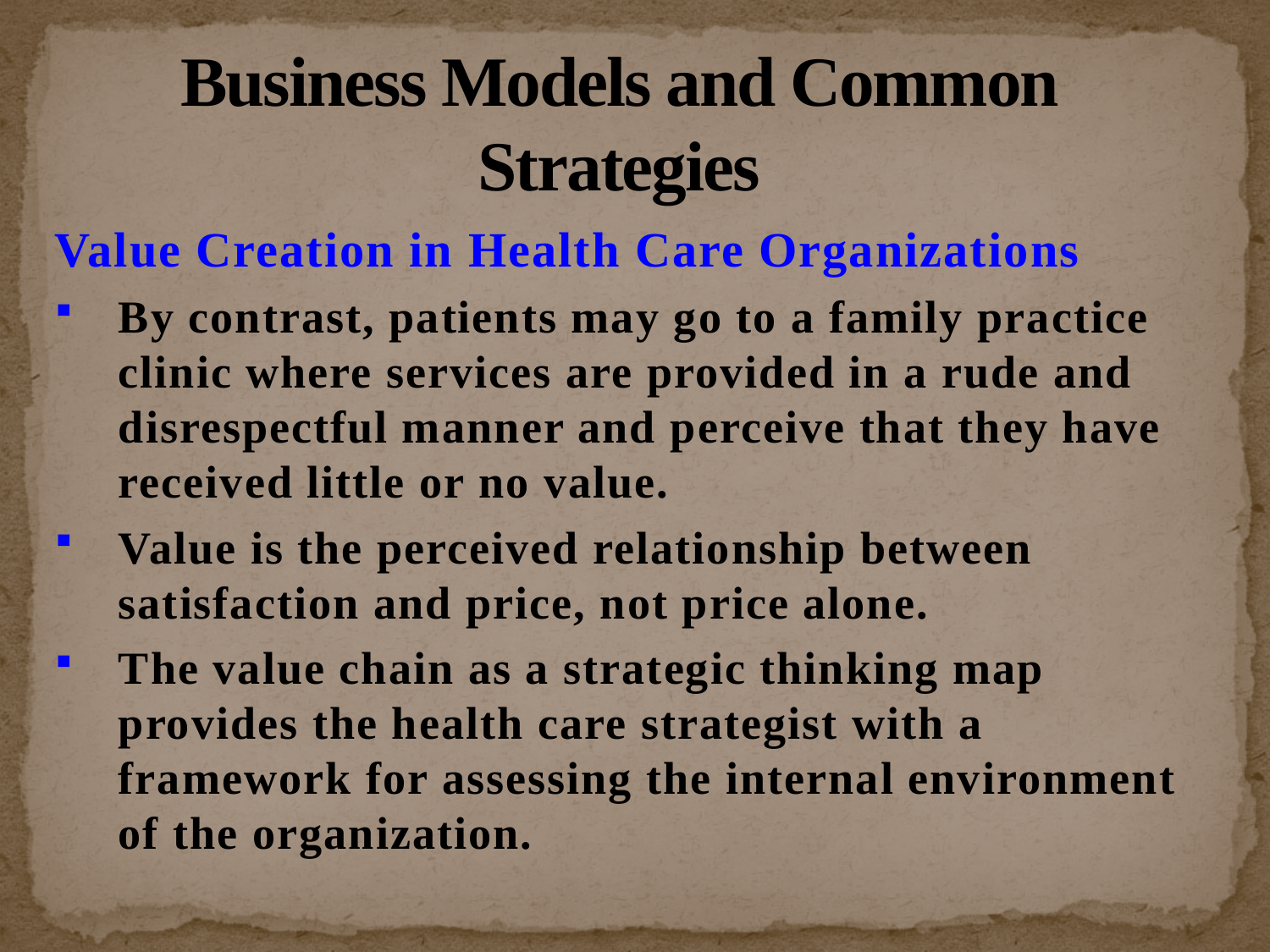

# Business Models and Common Strategies
Value Creation in Health Care Organizations
By contrast, patients may go to a family practice clinic where services are provided in a rude and disrespectful manner and perceive that they have received little or no value.
Value is the perceived relationship between satisfaction and price, not price alone.
The value chain as a strategic thinking map provides the health care strategist with a framework for assessing the internal environment of the organization.